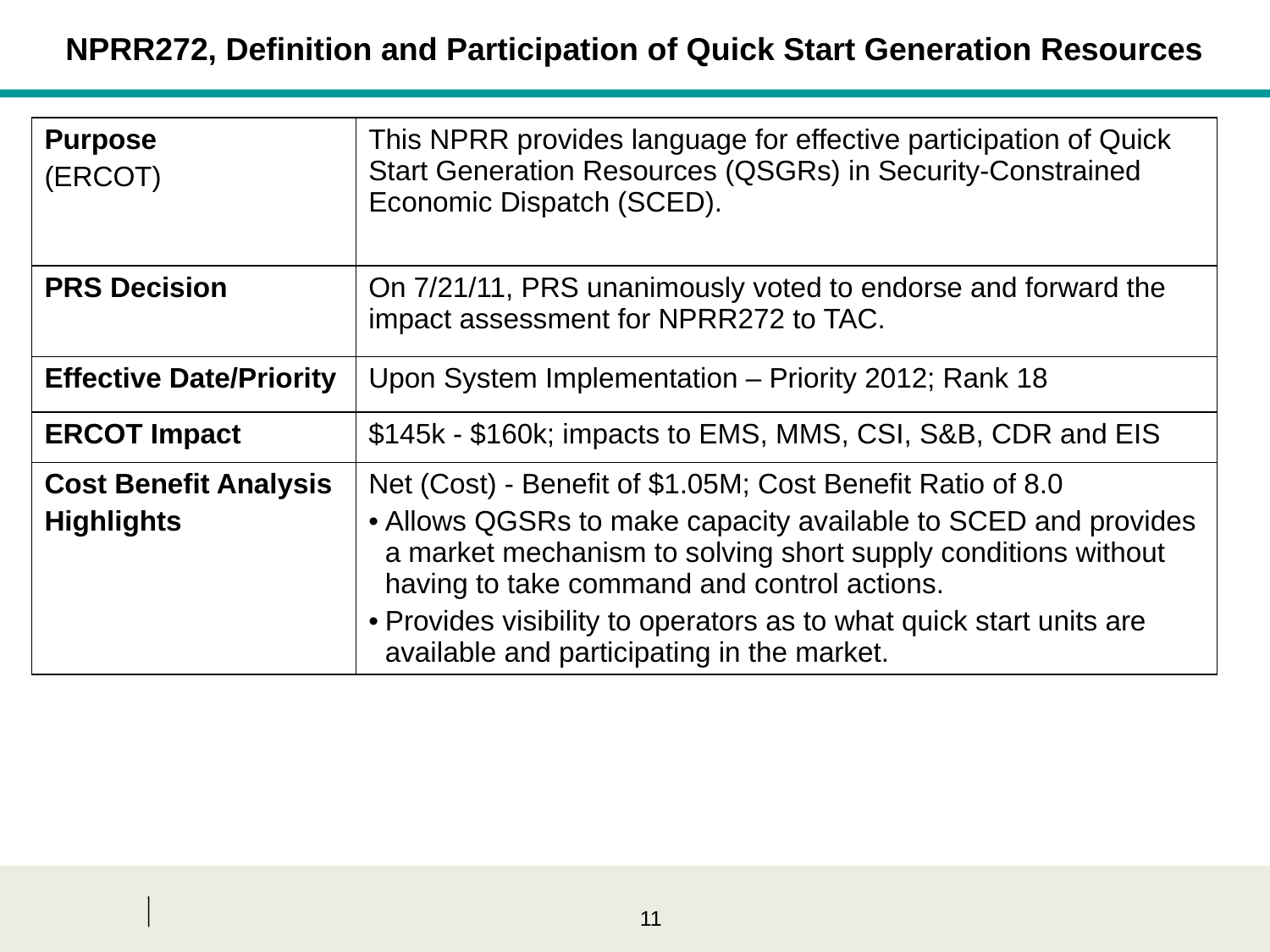

NPRR272, Definition and Participation of Quick Start Generation Resources
| Purpose (ERCOT) | This NPRR provides language for effective participation of Quick Start Generation Resources (QSGRs) in Security-Constrained Economic Dispatch (SCED). |
| --- | --- |
| PRS Decision | On 7/21/11, PRS unanimously voted to endorse and forward the impact assessment for NPRR272 to TAC. |
| Effective Date/Priority | Upon System Implementation – Priority 2012; Rank 18 |
| ERCOT Impact | $145k - $160k; impacts to EMS, MMS, CSI, S&B, CDR and EIS |
| Cost Benefit Analysis Highlights | Net (Cost) - Benefit of $1.05M; Cost Benefit Ratio of 8.0 Allows QGSRs to make capacity available to SCED and provides a market mechanism to solving short supply conditions without having to take command and control actions. Provides visibility to operators as to what quick start units are available and participating in the market. |